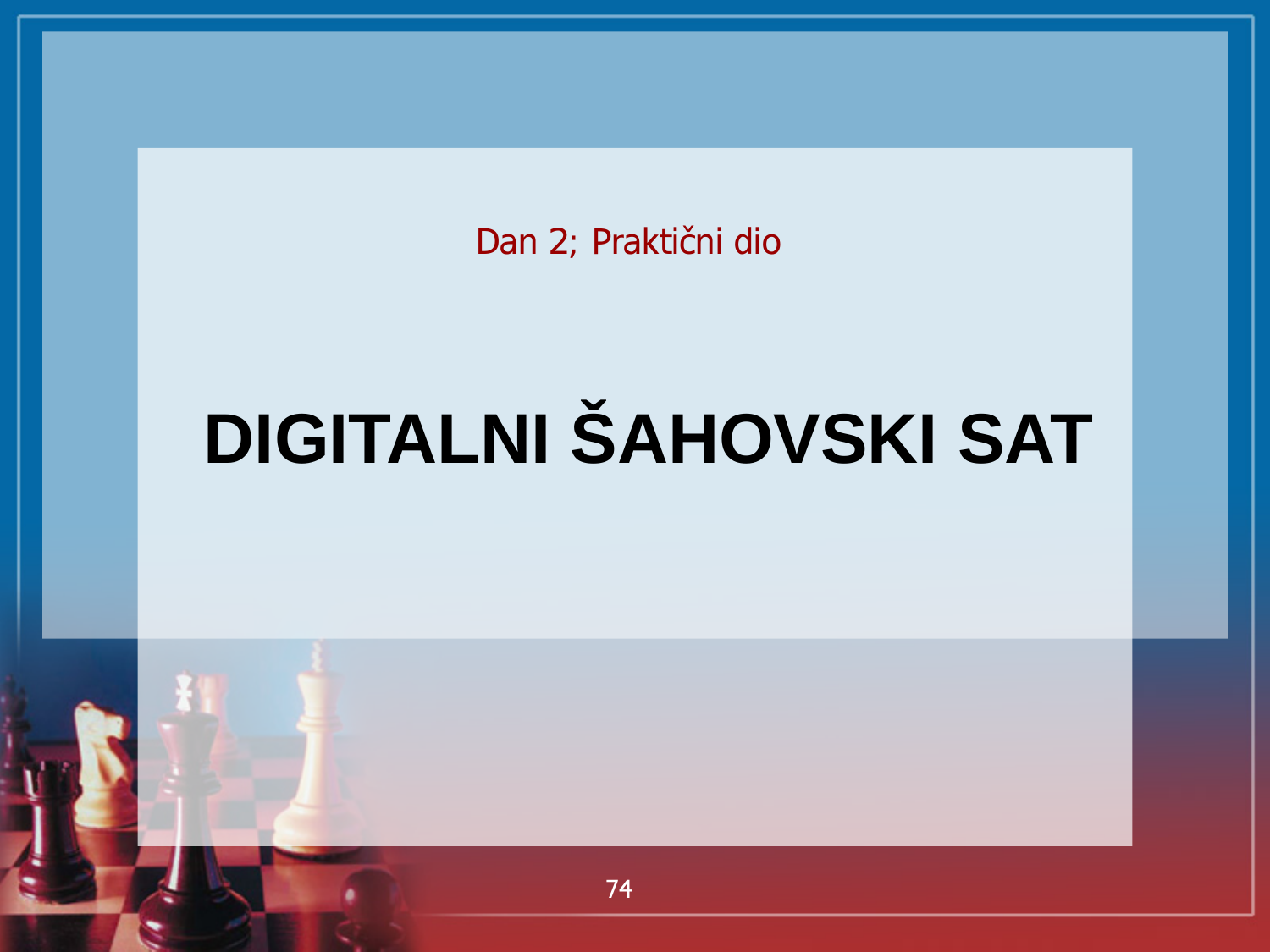

Dan 2; Praktični dio
# Digitalni šahovski sat
74